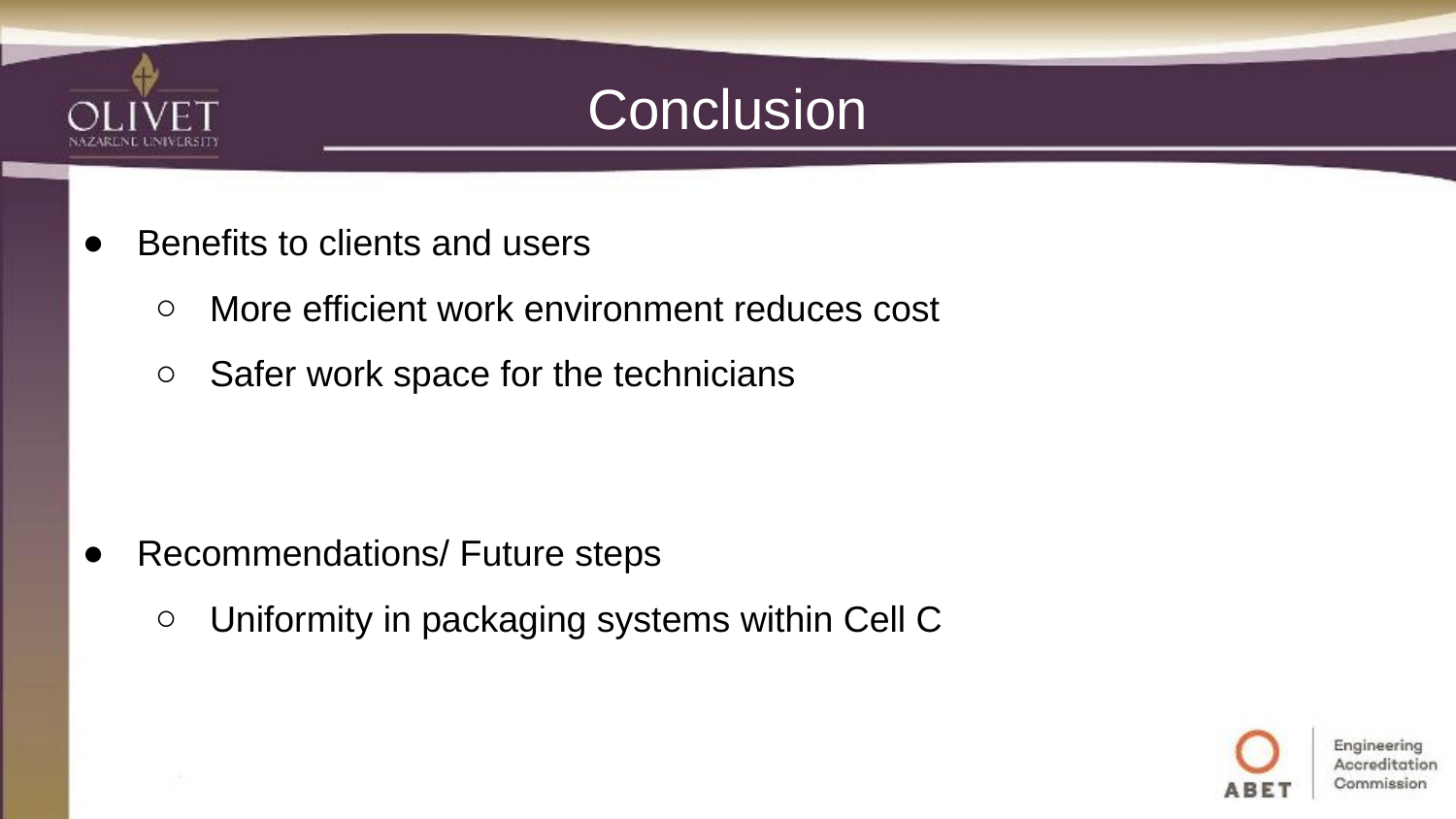

# Conclusion
Benefits to clients and users
More efficient work environment reduces cost
Safer work space for the technicians

Recommendations/ Future steps
Uniformity in packaging systems within Cell C